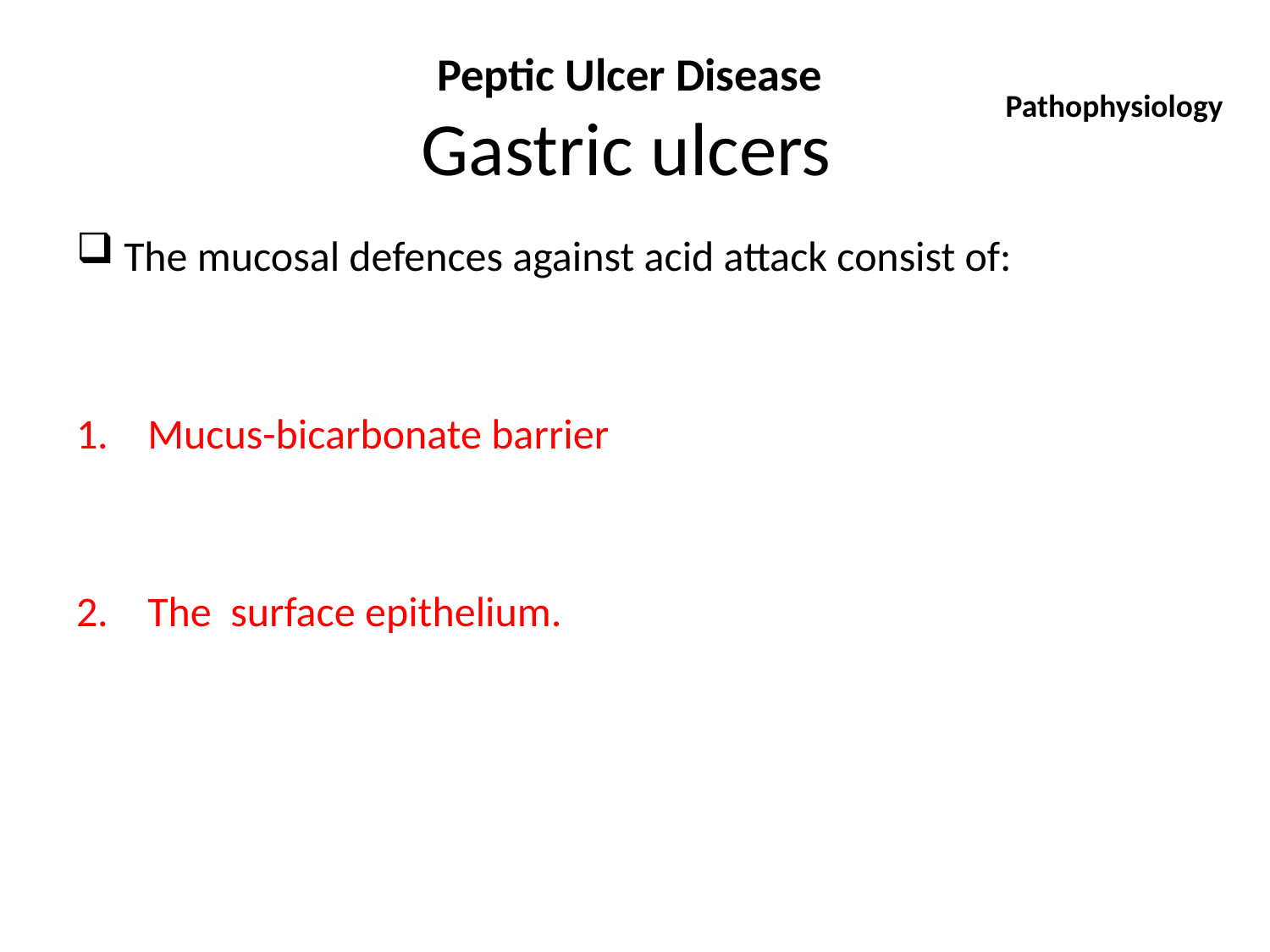

# Peptic Ulcer Disease Gastric ulcers
Pathophysiology
The mucosal defences against acid attack consist of:

Mucus-bicarbonate barrier

The  surface epithelium.